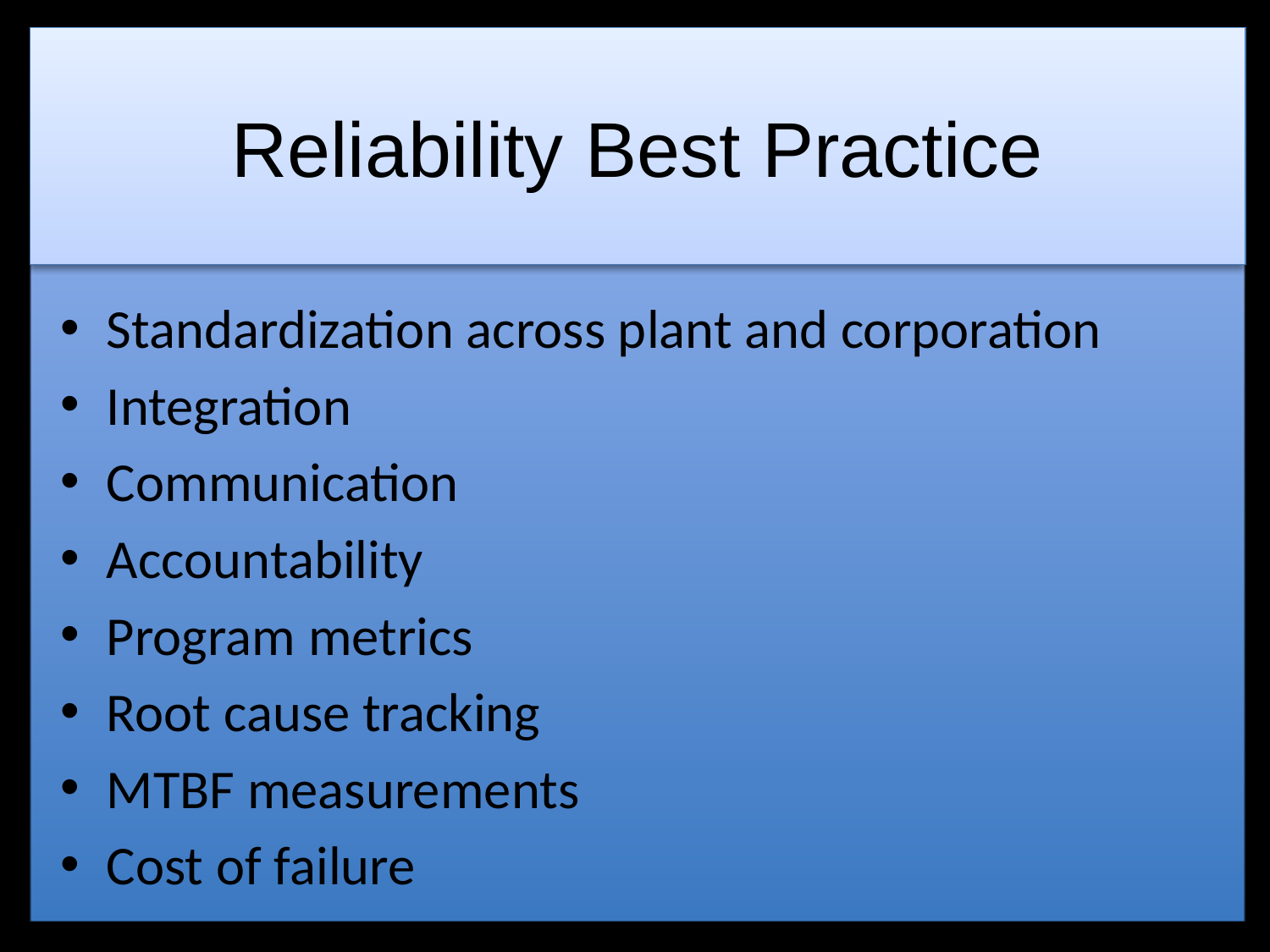

# Reliability Best Practice
Standardization across plant and corporation
Integration
Communication
Accountability
Program metrics
Root cause tracking
MTBF measurements
Cost of failure